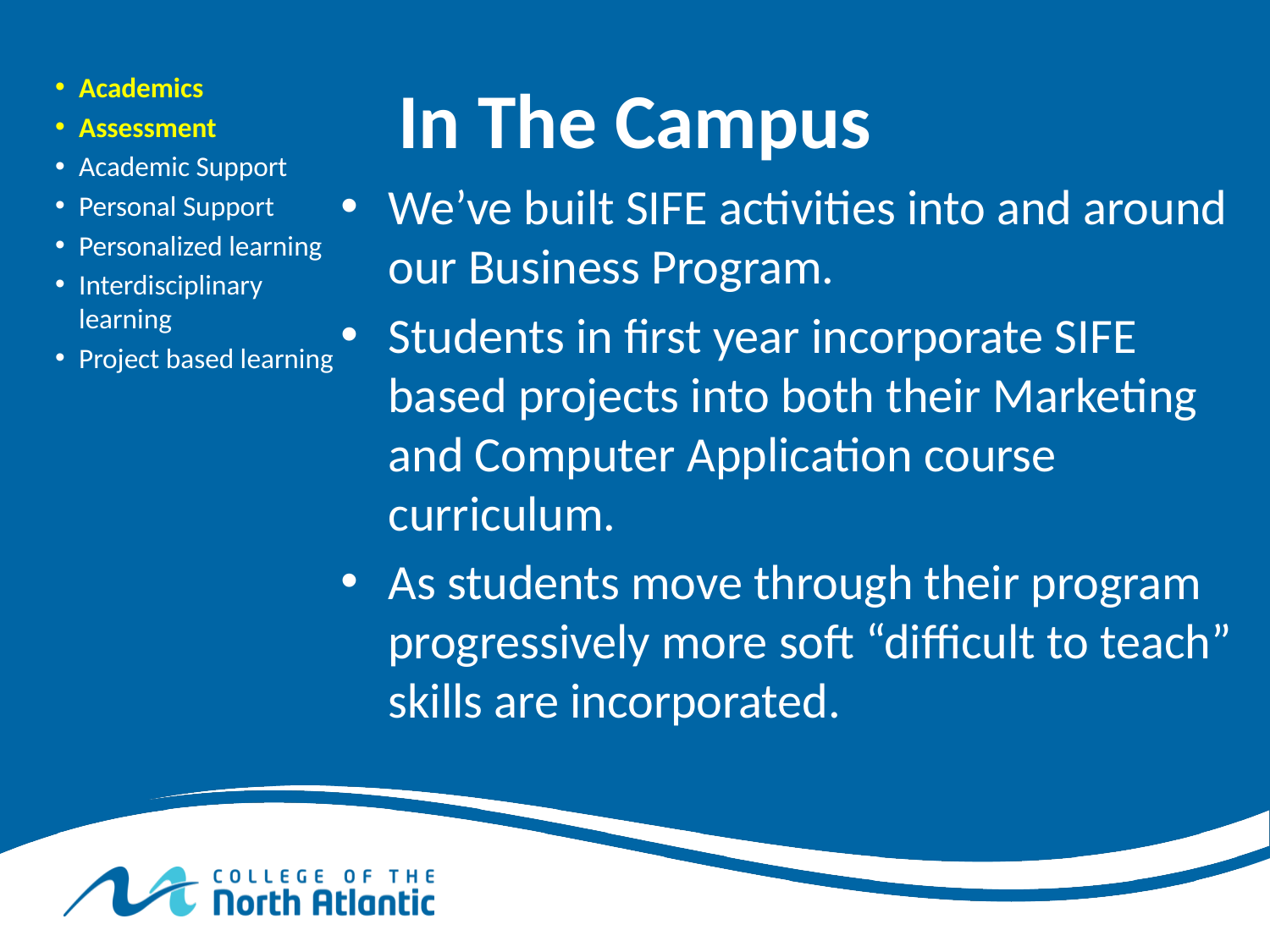

# In The Campus
Academics
Assessment
Academic Support
Personal Support
Personalized learning
Interdisciplinary learning
Project based learning

We’ve built SIFE activities into and around our Business Program.
Students in first year incorporate SIFE based projects into both their Marketing and Computer Application course curriculum.
As students move through their program progressively more soft “difficult to teach” skills are incorporated.